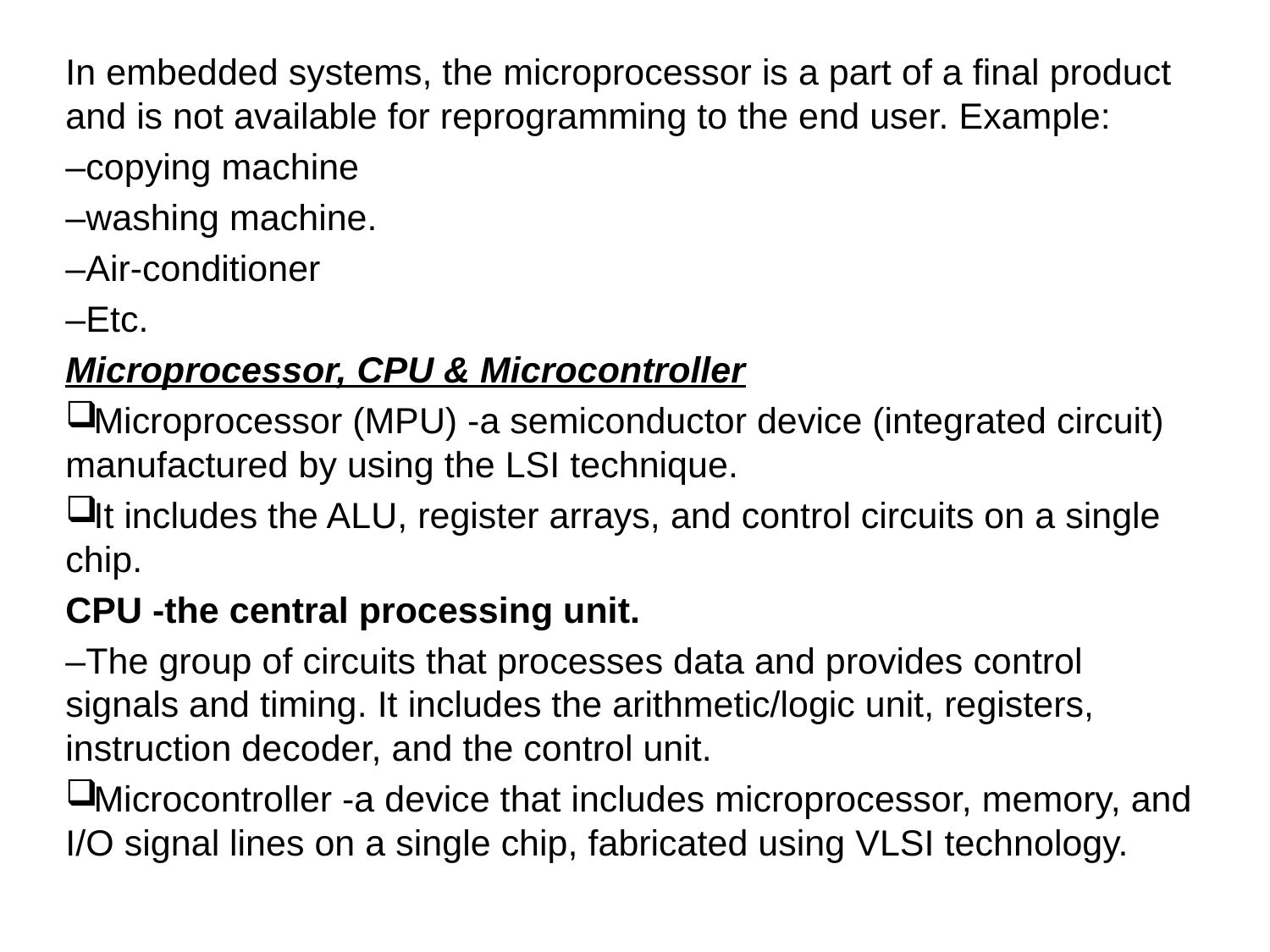

In embedded systems, the microprocessor is a part of a final product and is not available for reprogramming to the end user. Example:
–copying machine
–washing machine.
–Air-conditioner
–Etc.
Microprocessor, CPU & Microcontroller
Microprocessor (MPU) -a semiconductor device (integrated circuit) manufactured by using the LSI technique.
It includes the ALU, register arrays, and control circuits on a single chip.
CPU -the central processing unit.
–The group of circuits that processes data and provides control signals and timing. It includes the arithmetic/logic unit, registers, instruction decoder, and the control unit.
Microcontroller -a device that includes microprocessor, memory, and I/O signal lines on a single chip, fabricated using VLSI technology.